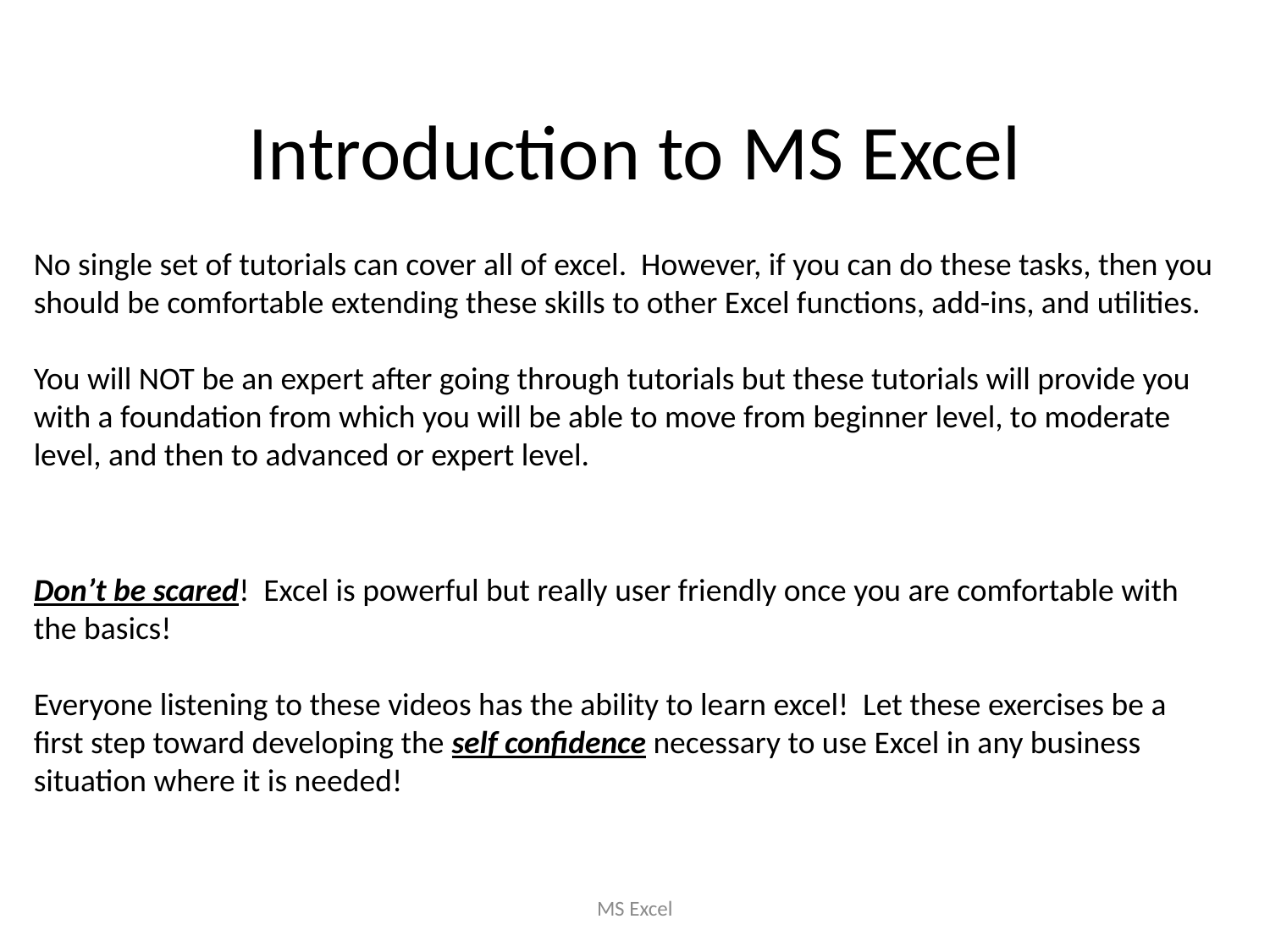

# Introduction to MS Excel
No single set of tutorials can cover all of excel.  However, if you can do these tasks, then you should be comfortable extending these skills to other Excel functions, add-ins, and utilities.

You will NOT be an expert after going through tutorials but these tutorials will provide you with a foundation from which you will be able to move from beginner level, to moderate level, and then to advanced or expert level.
Don’t be scared!  Excel is powerful but really user friendly once you are comfortable with the basics!

Everyone listening to these videos has the ability to learn excel!  Let these exercises be a first step toward developing the self confidence necessary to use Excel in any business situation where it is needed!
MS Excel